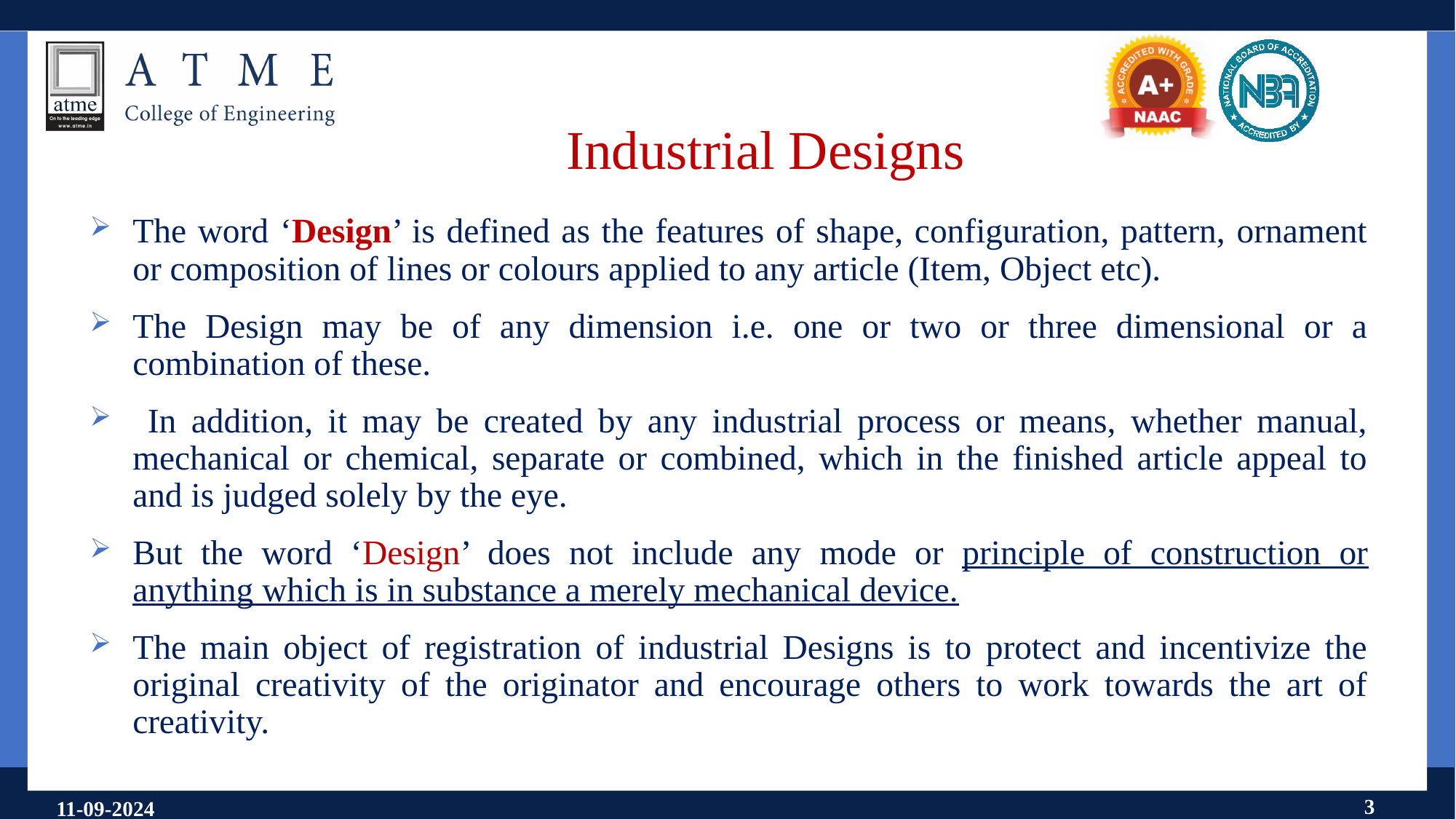

# Industrial Designs
The word ‘Design’ is defined as the features of shape, configuration, pattern, ornament or composition of lines or colours applied to any article (Item, Object etc).
The Design may be of any dimension i.e. one or two or three dimensional or a combination of these.
 In addition, it may be created by any industrial process or means, whether manual, mechanical or chemical, separate or combined, which in the finished article appeal to and is judged solely by the eye.
But the word ‘Design’ does not include any mode or principle of construction or anything which is in substance a merely mechanical device.
The main object of registration of industrial Designs is to protect and incentivize the original creativity of the originator and encourage others to work towards the art of creativity.
3
11-09-2024